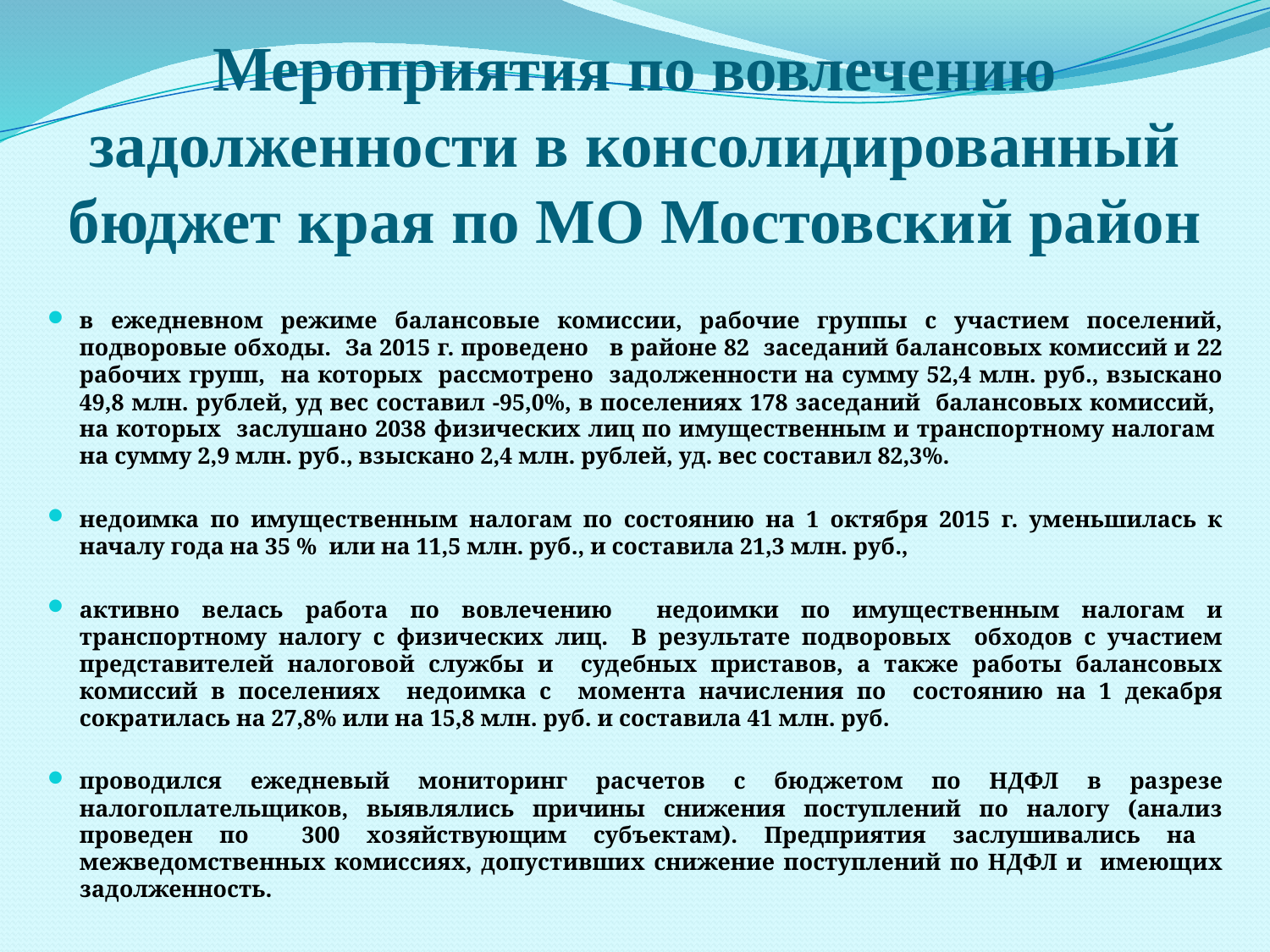

# Мероприятия по вовлечению задолженности в консолидированный бюджет края по МО Мостовский район

в ежедневном режиме балансовые комиссии, рабочие группы с участием поселений, подворовые обходы.  За 2015 г. проведено   в районе 82  заседаний балансовых комиссий и 22 рабочих групп,  на которых  рассмотрено  задолженности на сумму 52,4 млн. руб., взыскано 49,8 млн. рублей, уд вес составил -95,0%, в поселениях 178 заседаний  балансовых комиссий,  на которых  заслушано 2038 физических лиц по имущественным и транспортному налогам  на сумму 2,9 млн. руб., взыскано 2,4 млн. рублей, уд. вес составил 82,3%.

недоимка по имущественным налогам по состоянию на 1 октября 2015 г. уменьшилась к началу года на 35 %  или на 11,5 млн. руб., и составила 21,3 млн. руб.,

активно велась работа по вовлечению  недоимки по имущественным налогам и транспортному налогу с физических лиц.  В результате подворовых  обходов с участием представителей налоговой службы и  судебных приставов, а также работы балансовых комиссий в поселениях  недоимка с  момента начисления по  состоянию на 1 декабря сократилась на 27,8% или на 15,8 млн. руб. и составила 41 млн. руб.

проводился ежедневый мониторинг расчетов с бюджетом по НДФЛ в разрезе налогоплательщиков, выявлялись причины снижения поступлений по налогу (анализ проведен по  300 хозяйствующим субъектам). Предприятия заслушивались на  межведомственных комиссиях, допустивших снижение поступлений по НДФЛ и  имеющих задолженность.